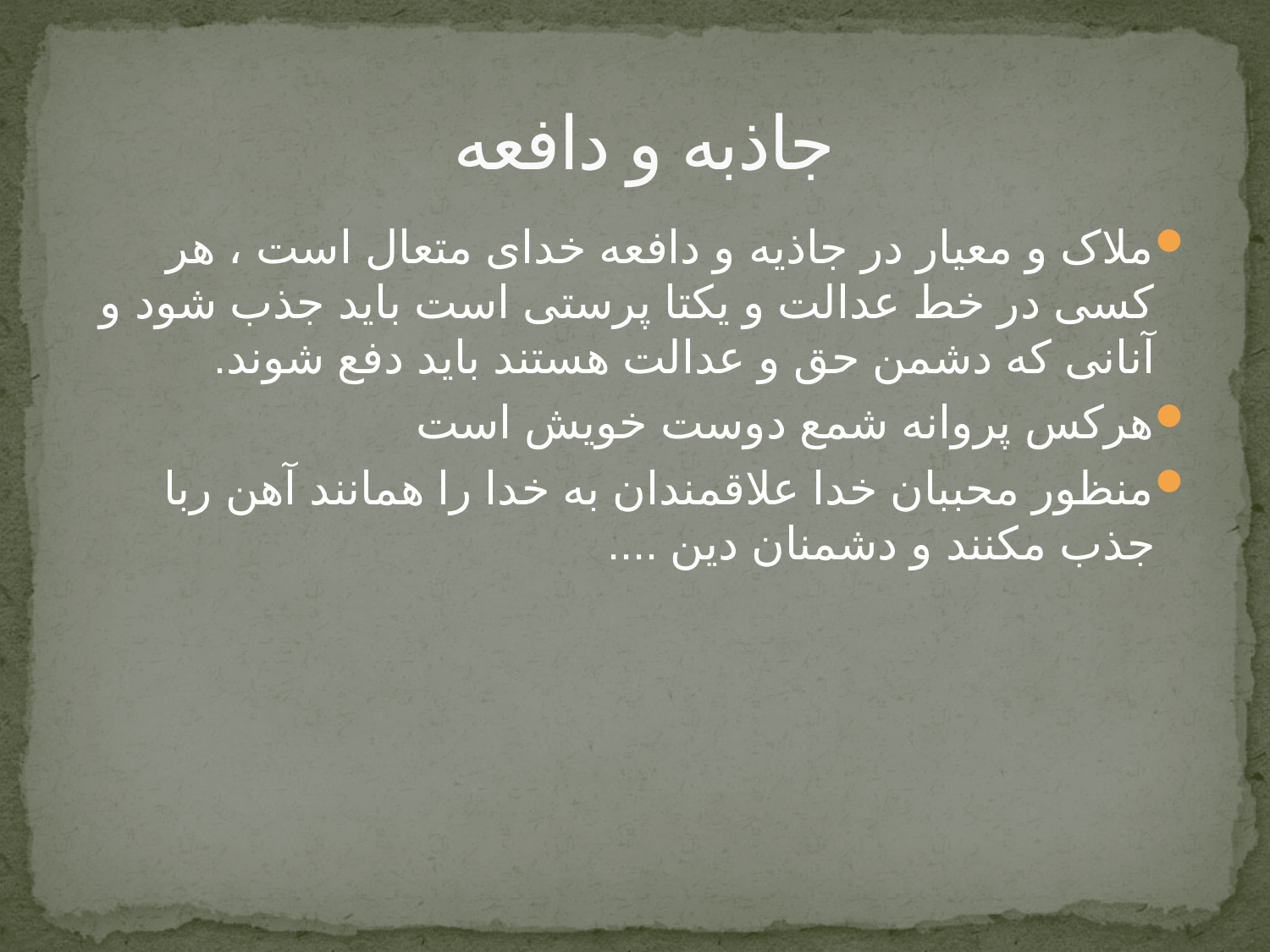

# جاذبه و دافعه
ملاک و معیار در جاذیه و دافعه خدای متعال است ، هر کسی در خط عدالت و یکتا پرستی است باید جذب شود و آنانی که دشمن حق و عدالت هستند باید دفع شوند.
هرکس پروانه شمع دوست خویش است
منظور محببان خدا علاقمندان به خدا را همانند آهن ربا جذب مکنند و دشمنان دین ....